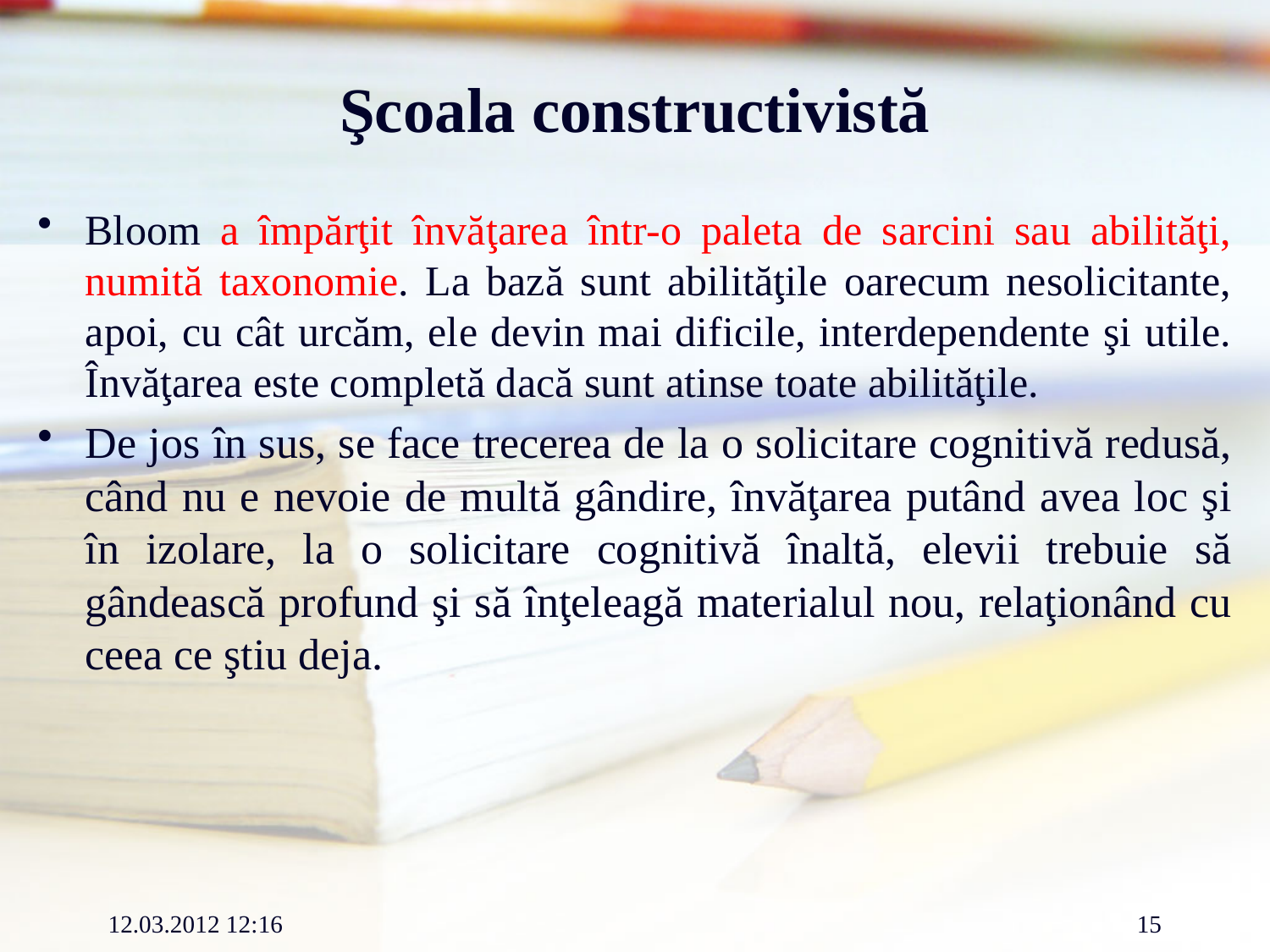

# Şcoala constructivistă
Bloom a împărţit învăţarea într-o paleta de sarcini sau abilităţi, numită taxonomie. La bază sunt abilităţile oarecum nesolicitante, apoi, cu cât urcăm, ele devin mai dificile, interdependente şi utile. Învăţarea este completă dacă sunt atinse toate abilităţile.
De jos în sus, se face trecerea de la o solicitare cognitivă redusă, când nu e nevoie de multă gândire, învăţarea putând avea loc şi în izolare, la o solicitare cognitivă înaltă, elevii trebuie să gândească profund şi să înţeleagă materialul nou, relaţionând cu ceea ce ştiu deja.
12.03.2012 12:16
15